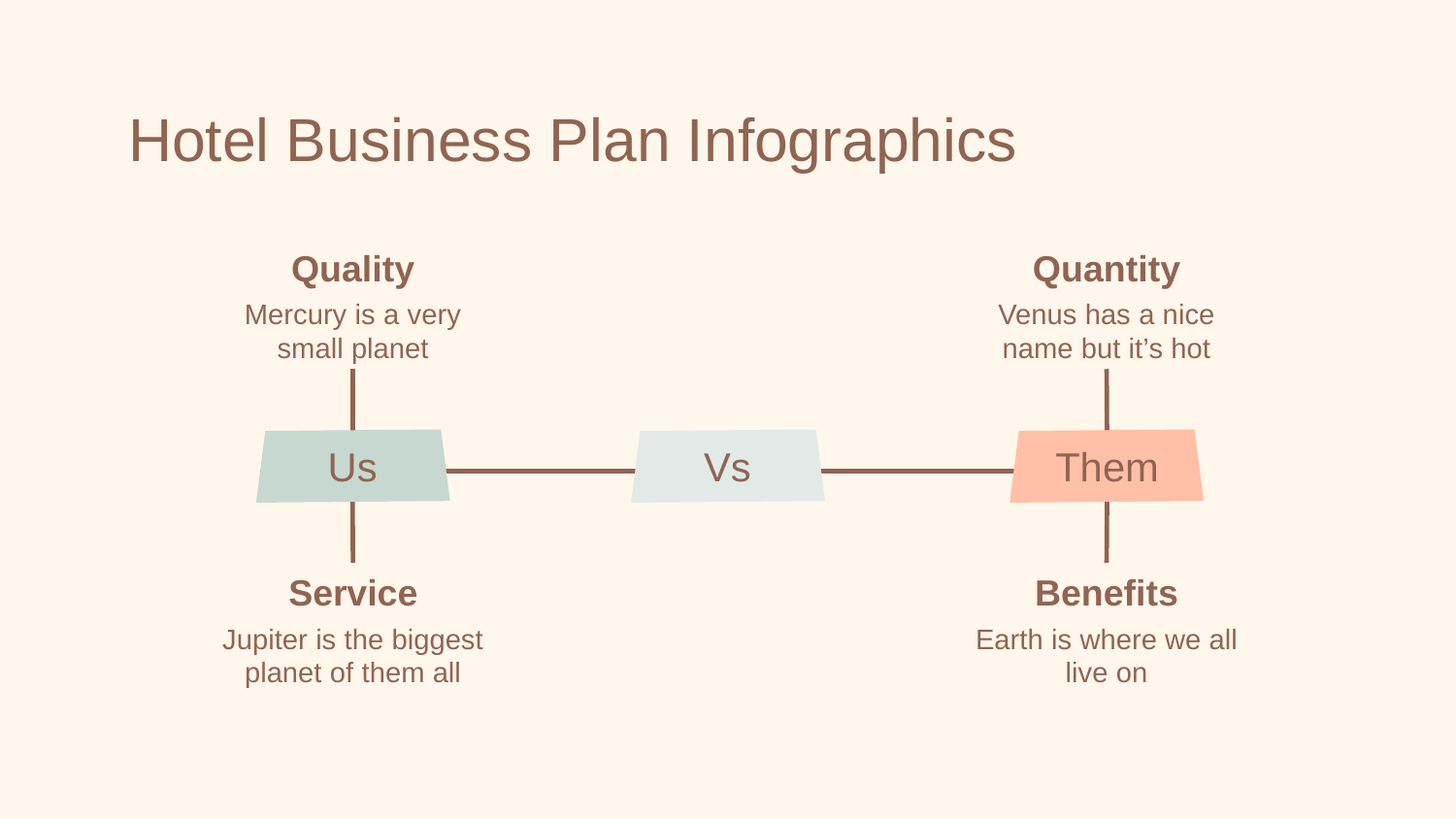

# Hotel Business Plan Infographics
Quality
Mercury is a very small planet
Quantity
Venus has a nice name but it’s hot

Us

Vs

Them
Service
Jupiter is the biggest planet of them all
Benefits
Earth is where we all live on